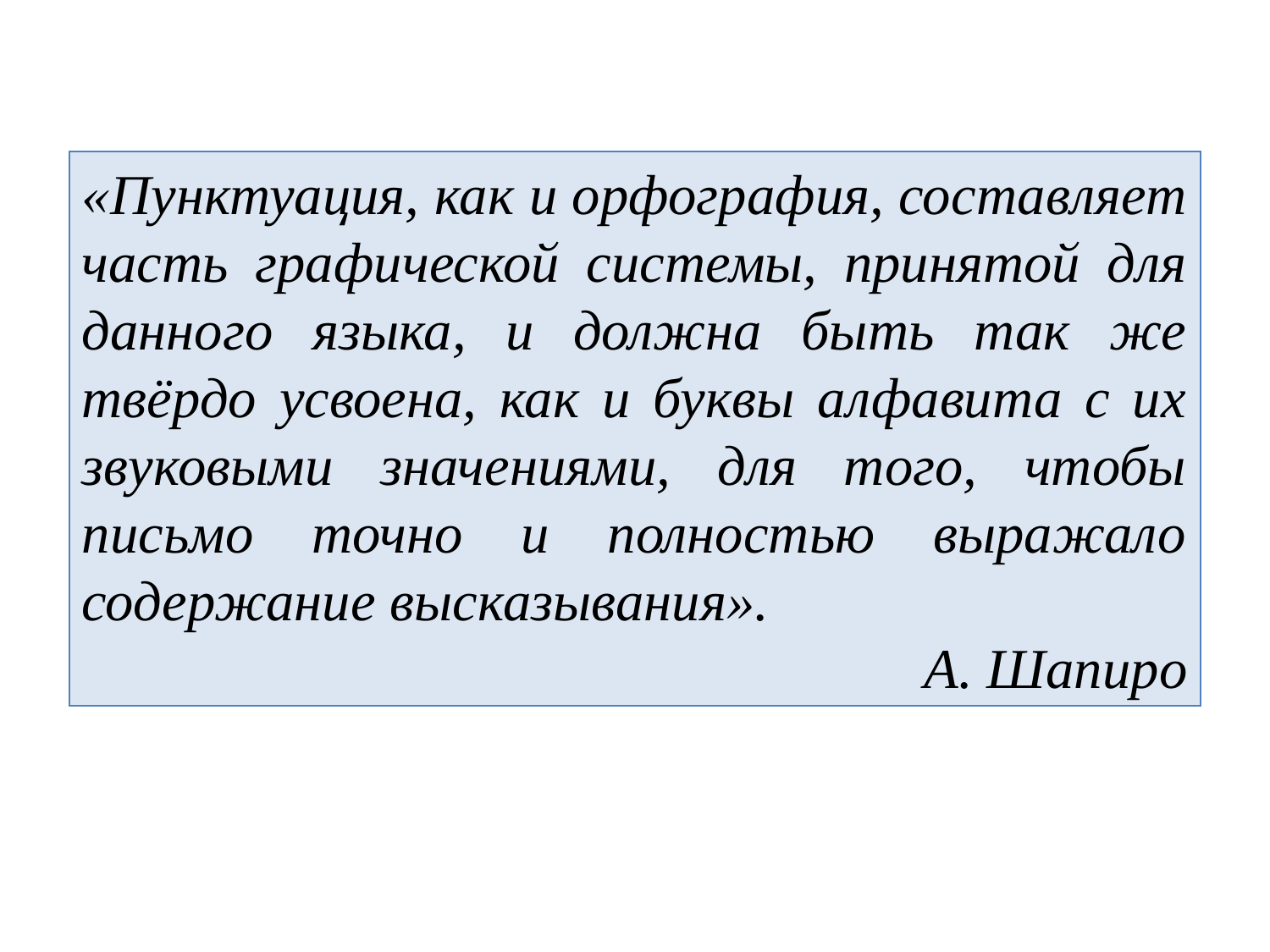

«Пунктуация, как и орфография, составляет часть графической системы, принятой для данного языка, и должна быть так же твёрдо усвоена, как и буквы алфавита с их звуковыми значениями, для того, чтобы письмо точно и полностью выражало содержание высказывания».
А. Шапиро